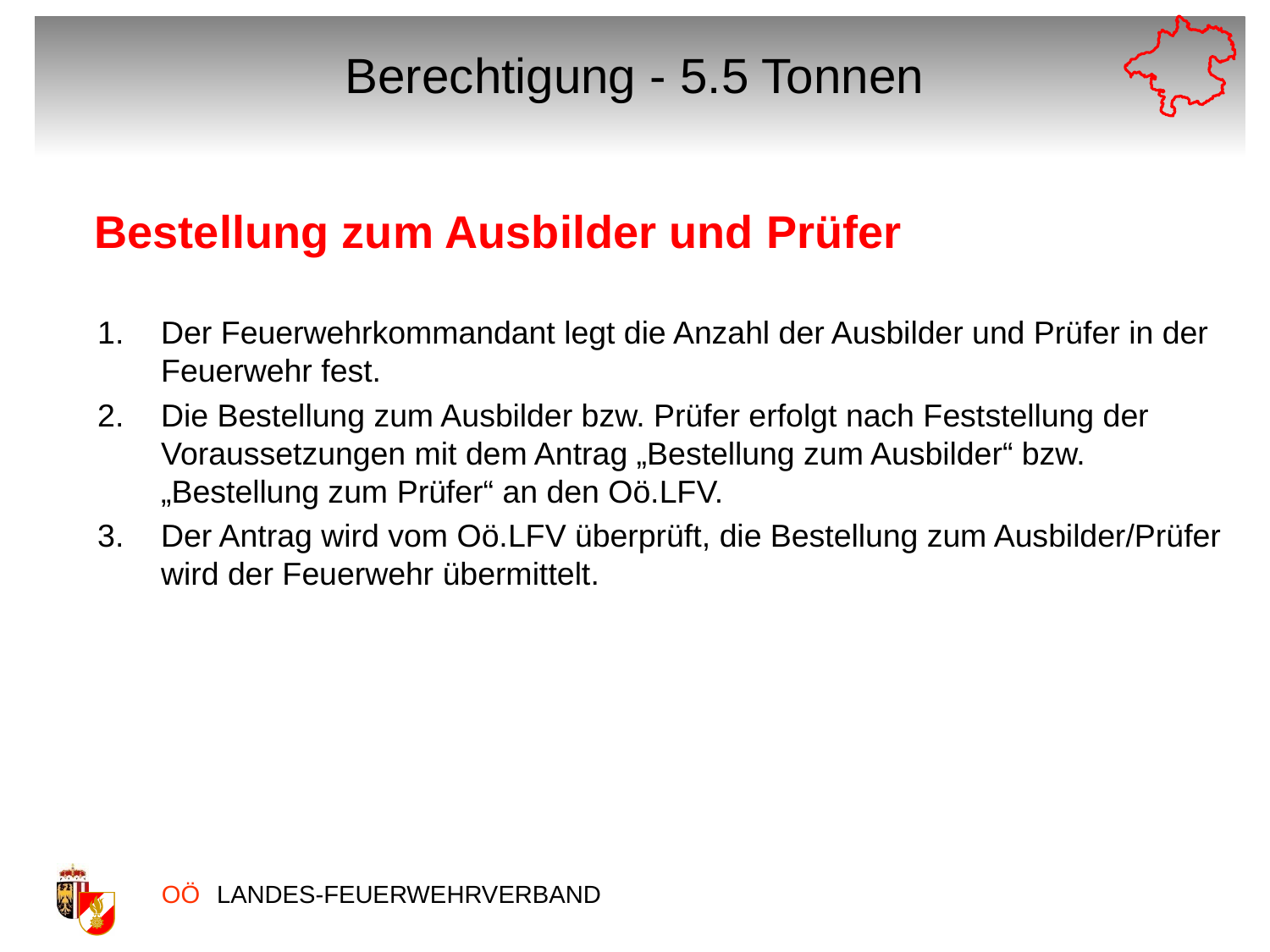

# Berechtigung - 5.5 Tonnen
Bestellung zum Ausbilder und Prüfer
Der Feuerwehrkommandant legt die Anzahl der Ausbilder und Prüfer in der Feuerwehr fest.
Die Bestellung zum Ausbilder bzw. Prüfer erfolgt nach Feststellung der Voraussetzungen mit dem Antrag „Bestellung zum Ausbilder“ bzw. „Bestellung zum Prüfer“ an den Oö.LFV.
Der Antrag wird vom Oö.LFV überprüft, die Bestellung zum Ausbilder/Prüfer wird der Feuerwehr übermittelt.